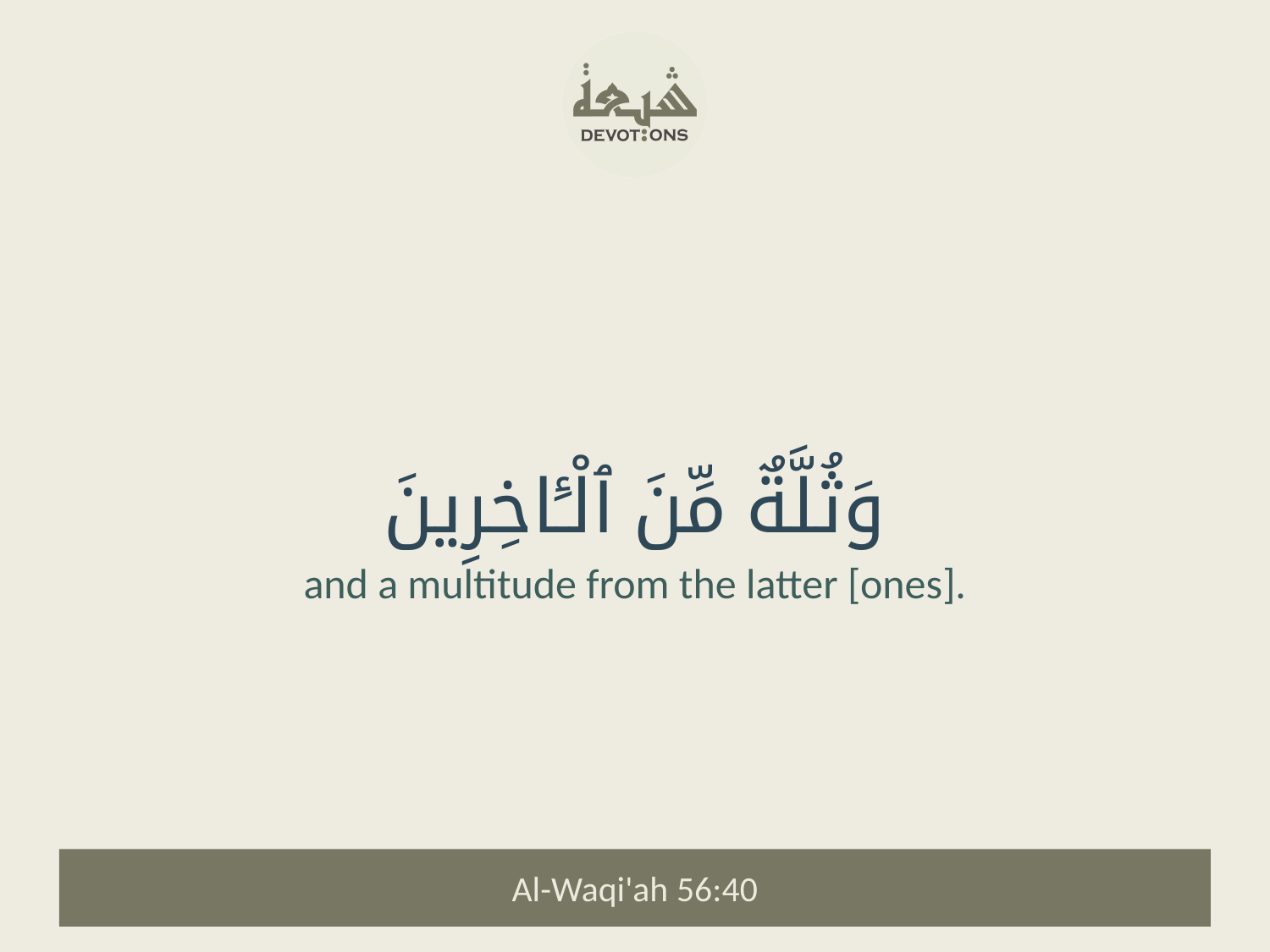

وَثُلَّةٌ مِّنَ ٱلْـَٔاخِرِينَ
and a multitude from the latter [ones].
Al-Waqi'ah 56:40